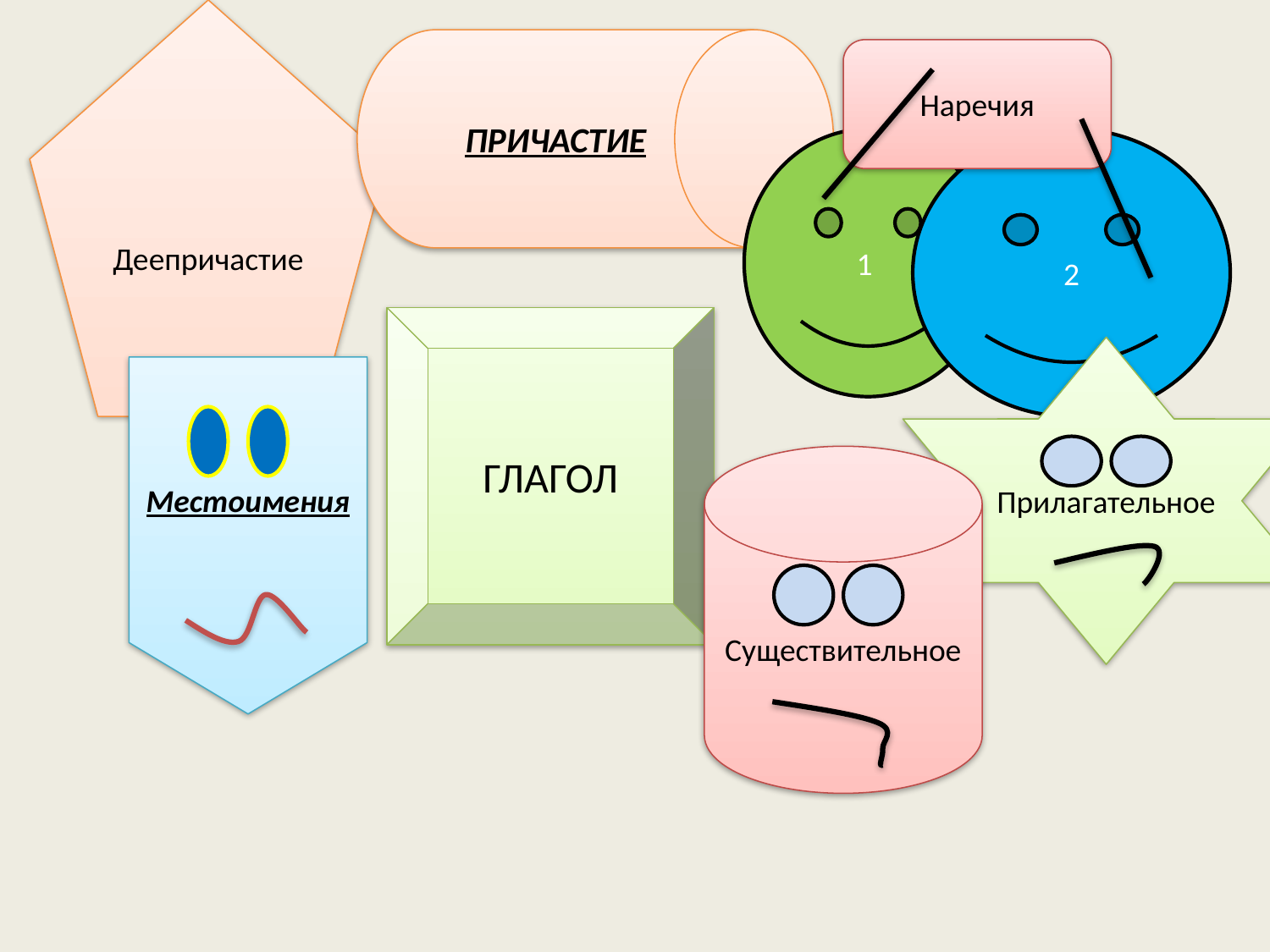

Деепричастие
ПРИЧАСТИЕ
Наречия
1
2
ГЛАГОЛ
Прилагательное

Местоимения

Существительное